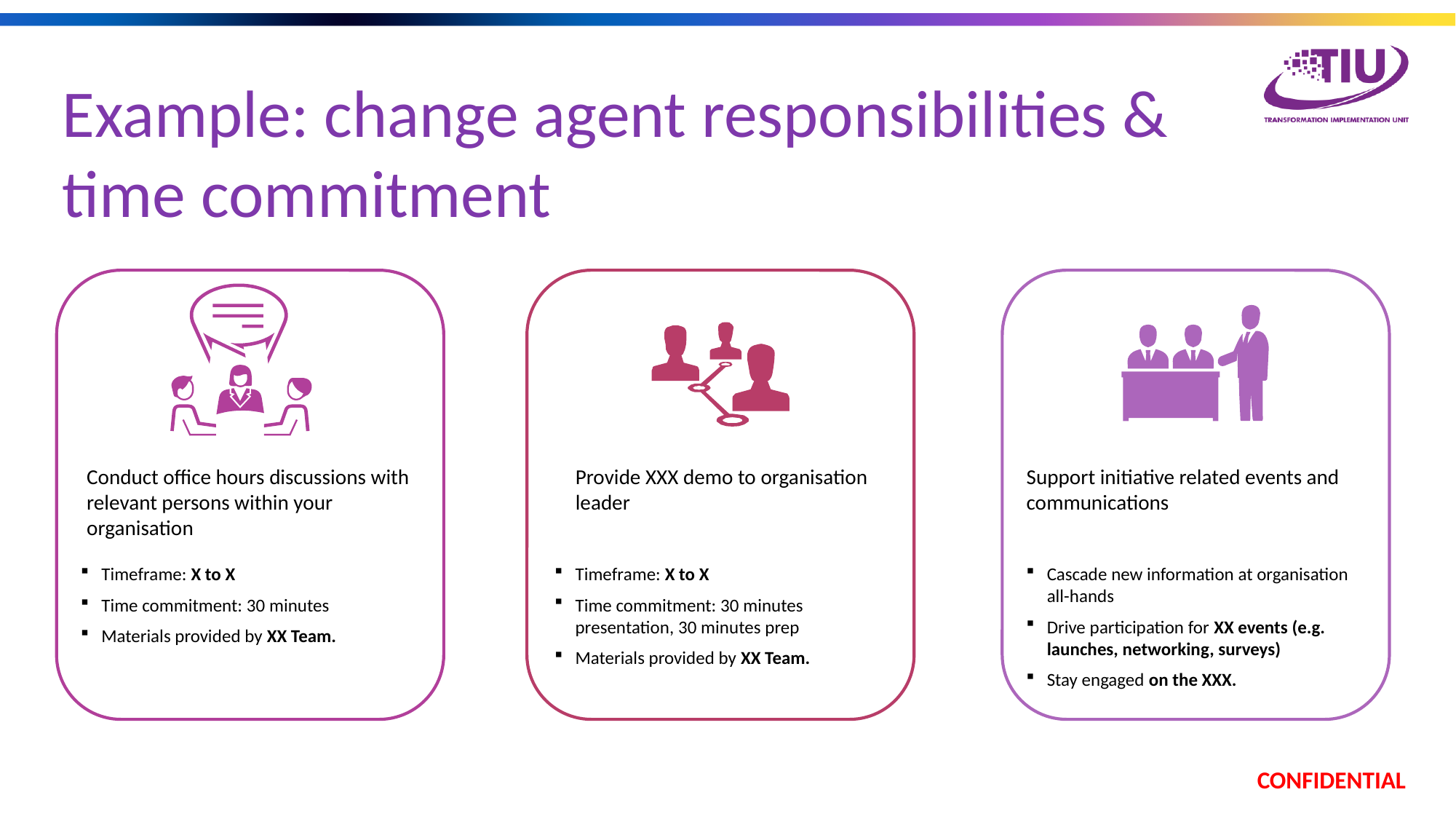

Example: change agent responsibilities & time commitment

Conduct office hours discussions with relevant persons within your organisation
Provide XXX demo to organisation leader
Support initiative related events and communications
Timeframe: X to X
Time commitment: 30 minutes
Materials provided by XX Team.
Timeframe: X to X
Time commitment: 30 minutes presentation, 30 minutes prep
Materials provided by XX Team.
Cascade new information at organisation all-hands
Drive participation for XX events (e.g. launches, networking, surveys)
Stay engaged on the XXX.
CONFIDENTIAL